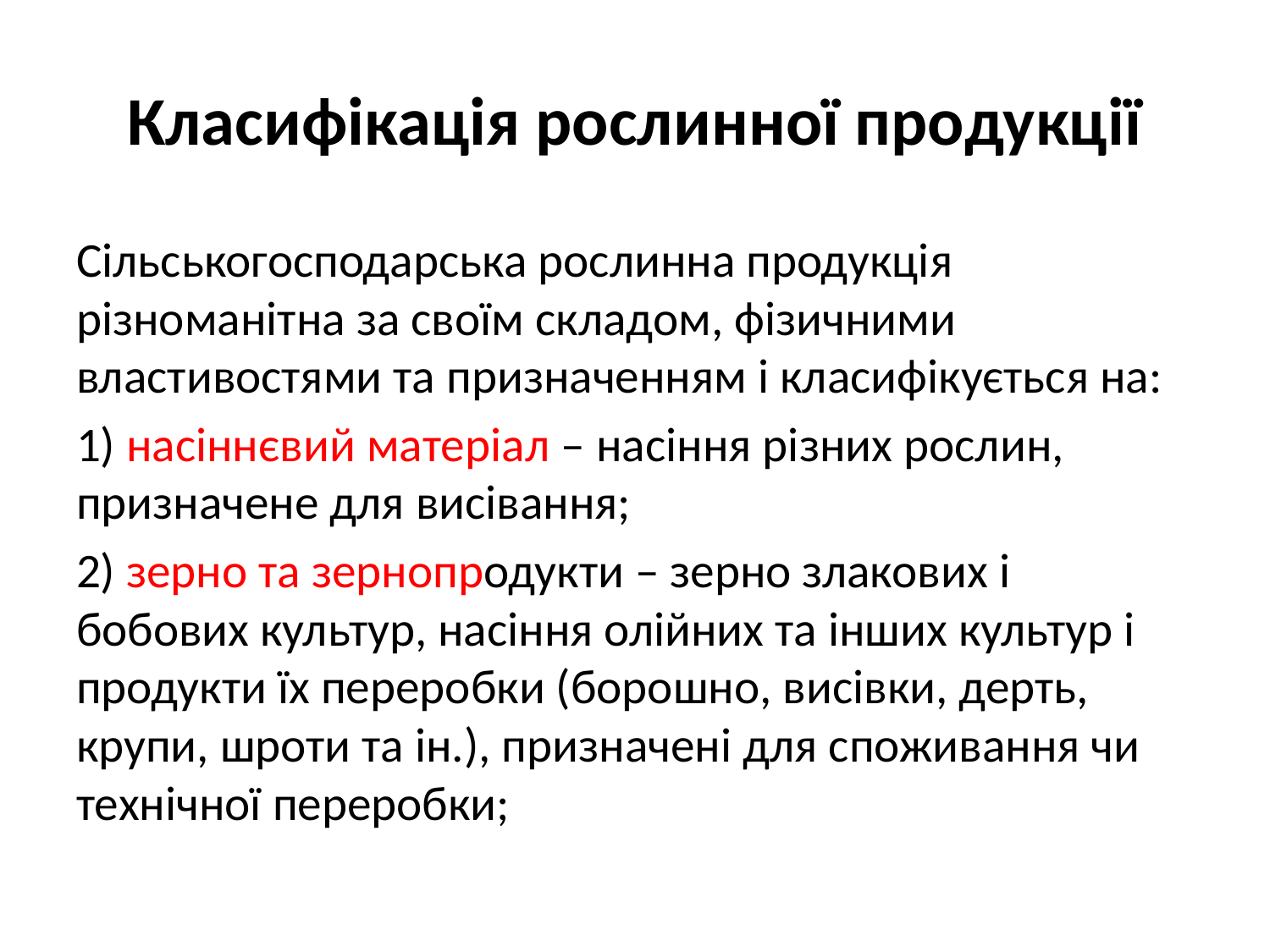

# Класифікація рослинної продукції
Сільськогосподарська рослинна продукція різноманітна за своїм складом, фізичними властивостями та призначенням і класифікується на:
1) насіннєвий матеріал – насіння різних рослин, призначене для висівання;
2) зерно та зернопродукти – зерно злакових і бобових культур, насіння олійних та інших культур і продукти їх переробки (борошно, висівки, дерть, крупи, шроти та ін.), призначені для споживання чи технічної переробки;